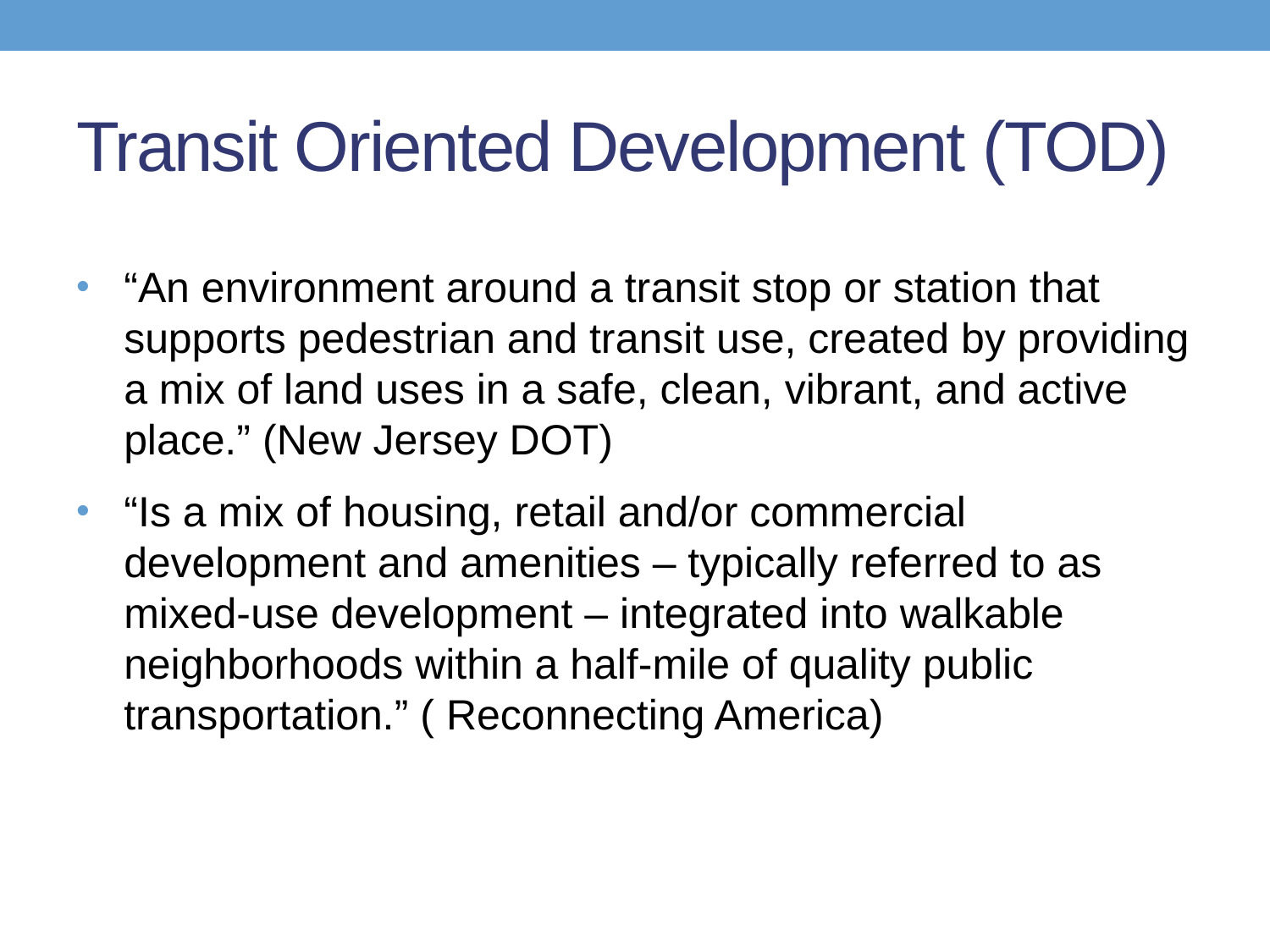

# Transit Oriented Development (TOD)
“An environment around a transit stop or station that supports pedestrian and transit use, created by providing a mix of land uses in a safe, clean, vibrant, and active place.” (New Jersey DOT)
“Is a mix of housing, retail and/or commercial development and amenities – typically referred to as mixed-use development – integrated into walkable neighborhoods within a half-mile of quality public transportation.” ( Reconnecting America)